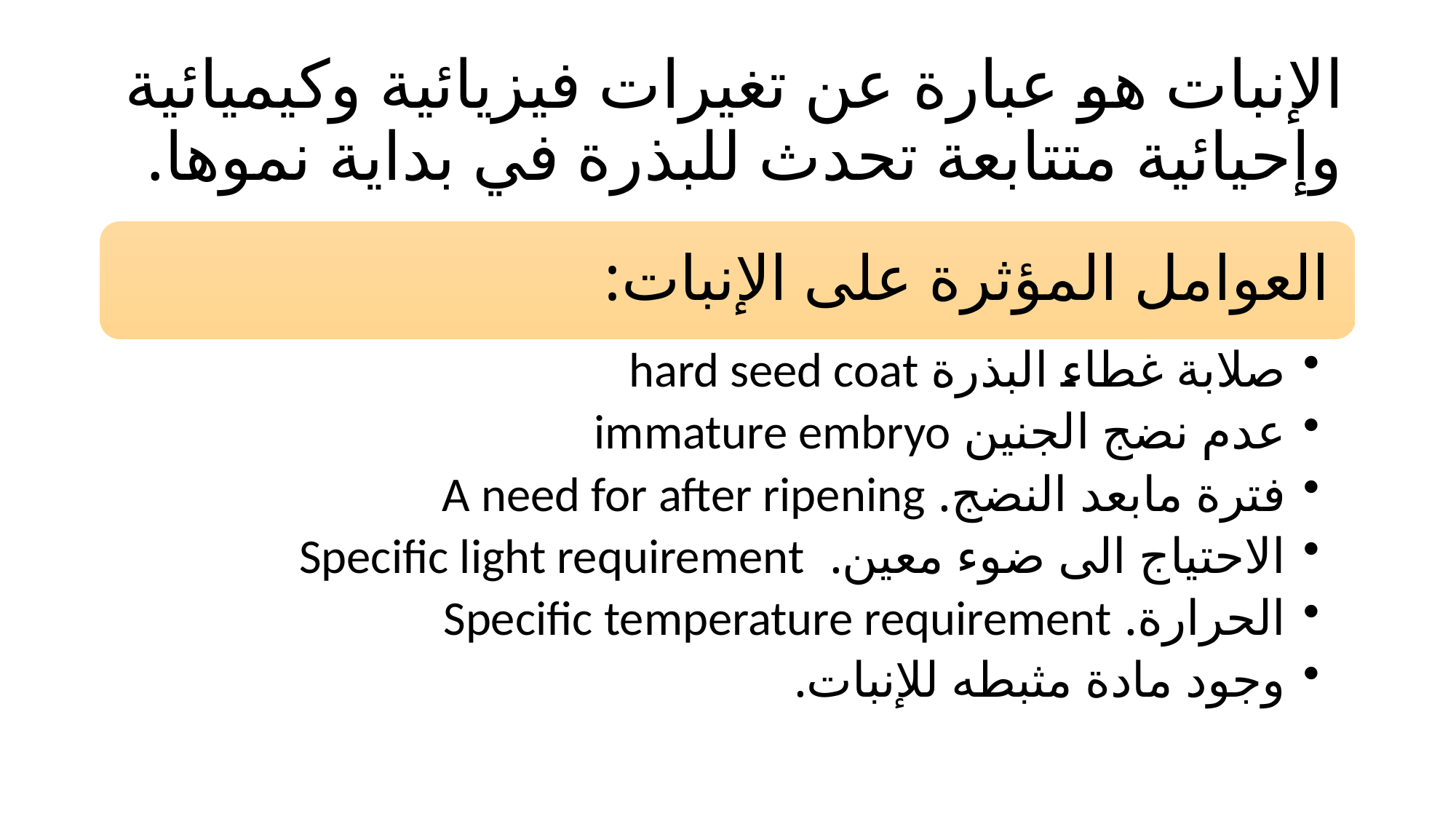

# الإنبات هو عبارة عن تغيرات فيزيائية وكيميائية وإحيائية متتابعة تحدث للبذرة في بداية نموها.
العوامل المؤثرة على الإنبات:
صلابة غطاء البذرة hard seed coat
عدم نضج الجنين immature embryo
فترة مابعد النضج. A need for after ripening
الاحتياج الى ضوء معين.  Specific light requirement
الحرارة. Specific temperature requirement
وجود مادة مثبطه للإنبات.